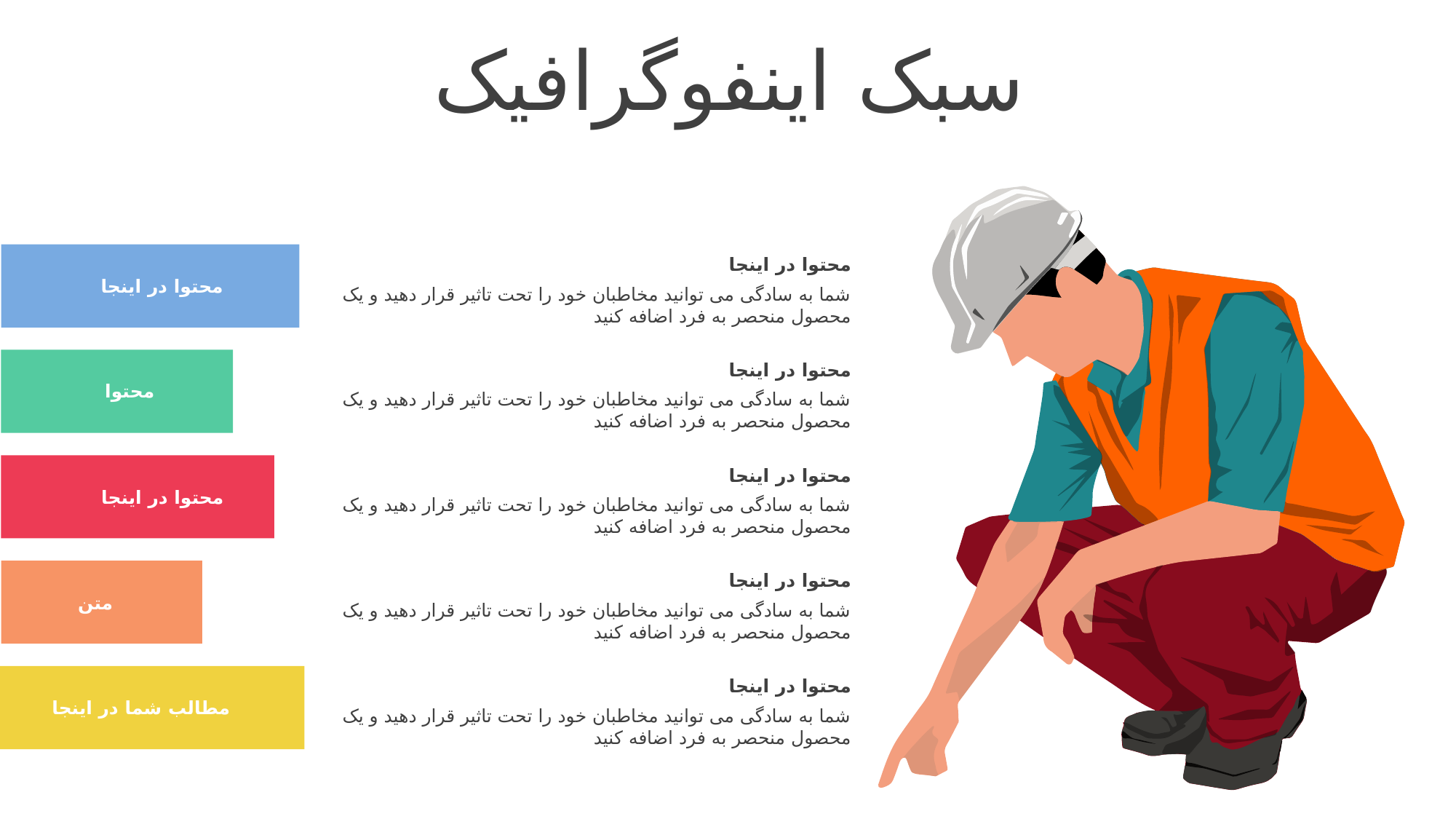

سبک اینفوگرافیک

محتوا در اینجا
شما به سادگی می توانید مخاطبان خود را تحت تاثیر قرار دهید و یک محصول منحصر به فرد اضافه کنید
محتوا در اینجا

محتوا در اینجا
شما به سادگی می توانید مخاطبان خود را تحت تاثیر قرار دهید و یک محصول منحصر به فرد اضافه کنید
محتوا

محتوا در اینجا
شما به سادگی می توانید مخاطبان خود را تحت تاثیر قرار دهید و یک محصول منحصر به فرد اضافه کنید
محتوا در اینجا

محتوا در اینجا
شما به سادگی می توانید مخاطبان خود را تحت تاثیر قرار دهید و یک محصول منحصر به فرد اضافه کنید
متن

محتوا در اینجا
شما به سادگی می توانید مخاطبان خود را تحت تاثیر قرار دهید و یک محصول منحصر به فرد اضافه کنید
مطالب شما در اینجا